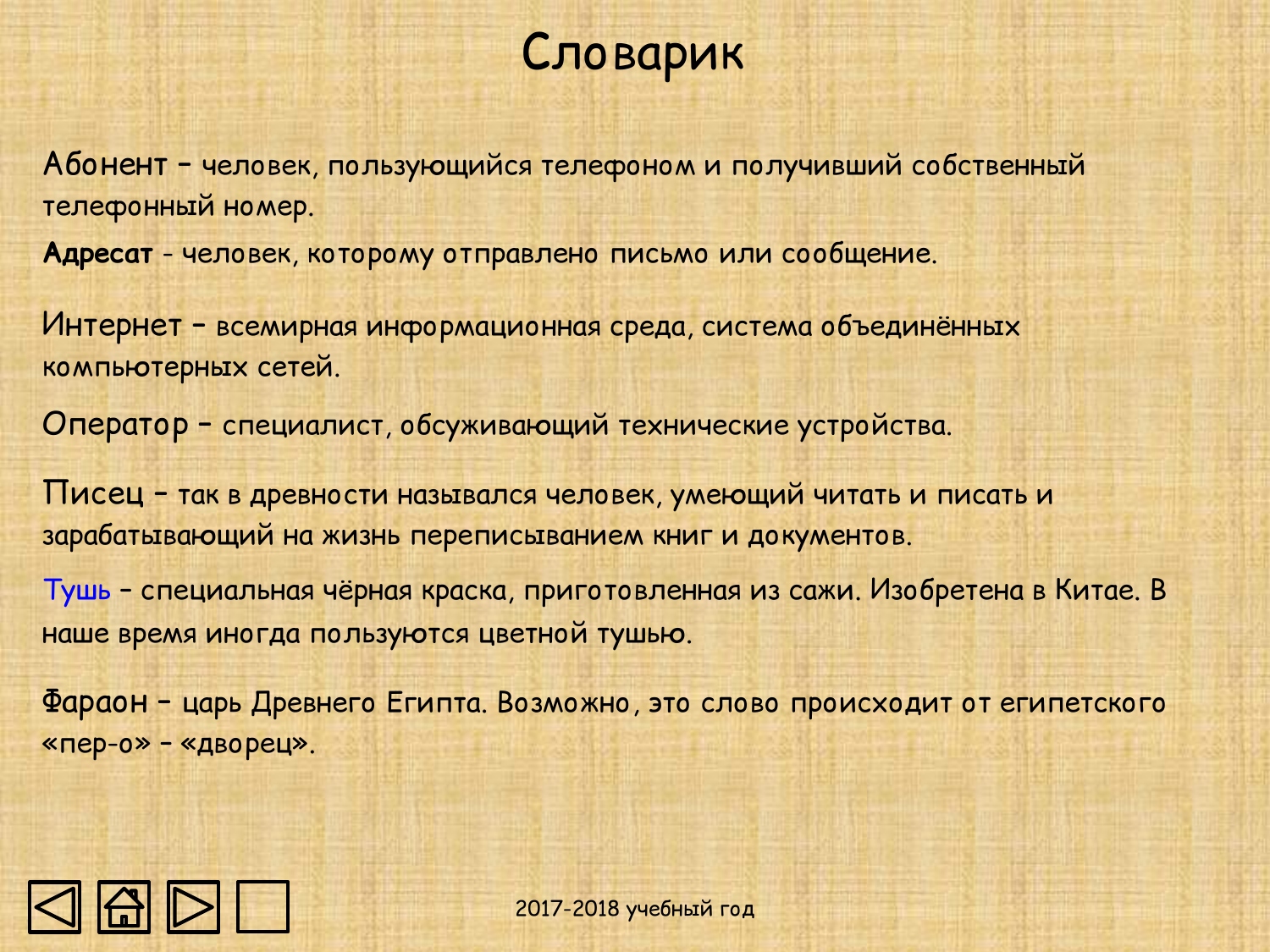

Словарик
Абонент – человек, пользующийся телефоном и получивший собственный телефонный номер.
Адресат - человек, которому отправлено письмо или сообщение.
Интернет – всемирная информационная среда, система объединённых компьютерных сетей.
Оператор – специалист, обсуживающий технические устройства.
Писец – так в древности назывался человек, умеющий читать и писать и зарабатывающий на жизнь переписыванием книг и документов.
Тушь – специальная чёрная краска, приготовленная из сажи. Изобретена в Китае. В наше время иногда пользуются цветной тушью.
Фараон – царь Древнего Египта. Возможно, это слово происходит от египетского «пер-о» – «дворец».

2017-2018 учебный год